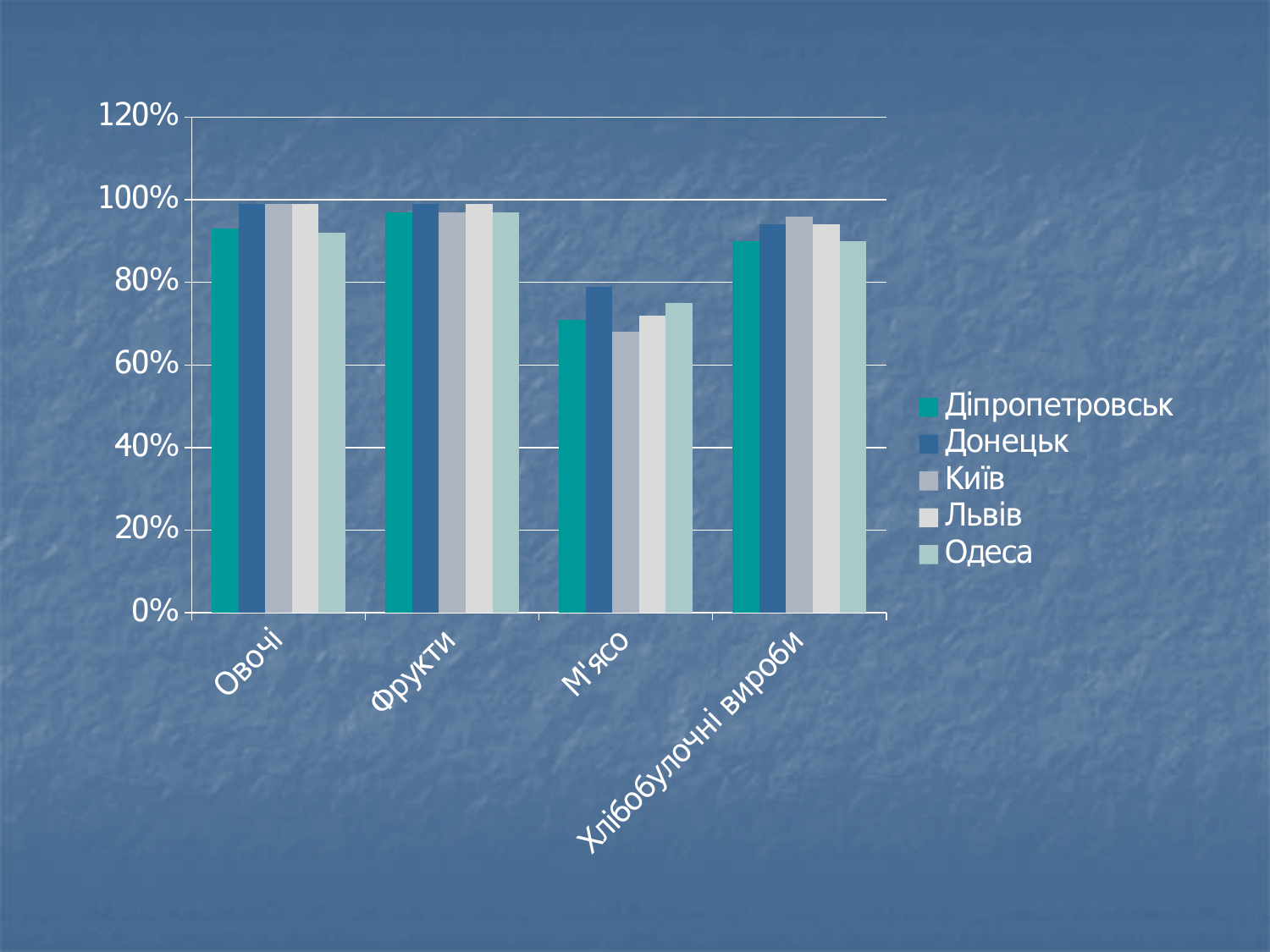

### Chart

| Category | Діпропетровськ | Донецьк | Київ | Львів | Одеса |
|---|---|---|---|---|---|
| Овочі | 0.93 | 0.99 | 0.99 | 0.99 | 0.92 |
| Фрукти | 0.97 | 0.99 | 0.97 | 0.99 | 0.97 |
| М'ясо | 0.7100000000000003 | 0.79 | 0.6800000000000006 | 0.7200000000000003 | 0.7500000000000003 |
| Хлібобулочні вироби | 0.9 | 0.9400000000000003 | 0.9600000000000003 | 0.9400000000000003 | 0.9 |